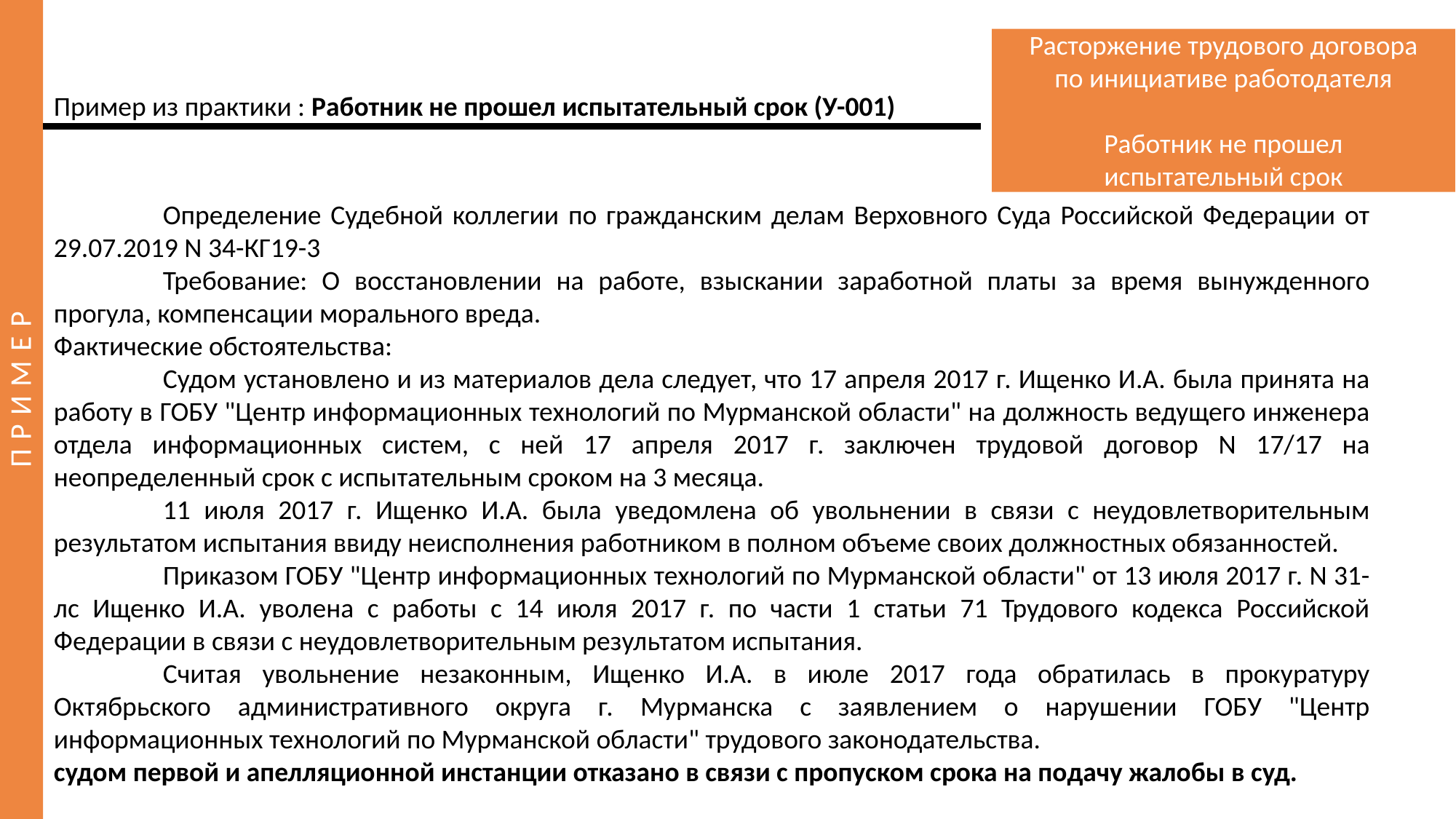

Расторжение трудового договора по инициативе работодателя

Работник не прошел испытательный срок

Пример из практики : Работник не прошел испытательный срок (У-001)
	Определение Судебной коллегии по гражданским делам Верховного Суда Российской Федерации от 29.07.2019 N 34-КГ19-3
	Требование: О восстановлении на работе, взыскании заработной платы за время вынужденного прогула, компенсации морального вреда.
Фактические обстоятельства:
	Судом установлено и из материалов дела следует, что 17 апреля 2017 г. Ищенко И.А. была принята на работу в ГОБУ "Центр информационных технологий по Мурманской области" на должность ведущего инженера отдела информационных систем, с ней 17 апреля 2017 г. заключен трудовой договор N 17/17 на неопределенный срок с испытательным сроком на 3 месяца.
	11 июля 2017 г. Ищенко И.А. была уведомлена об увольнении в связи с неудовлетворительным результатом испытания ввиду неисполнения работником в полном объеме своих должностных обязанностей.
	Приказом ГОБУ "Центр информационных технологий по Мурманской области" от 13 июля 2017 г. N 31-лс Ищенко И.А. уволена с работы с 14 июля 2017 г. по части 1 статьи 71 Трудового кодекса Российской Федерации в связи с неудовлетворительным результатом испытания.
	Считая увольнение незаконным, Ищенко И.А. в июле 2017 года обратилась в прокуратуру Октябрьского административного округа г. Мурманска с заявлением о нарушении ГОБУ "Центр информационных технологий по Мурманской области" трудового законодательства.
судом первой и апелляционной инстанции отказано в связи с пропуском срока на подачу жалобы в суд.

ПРИМЕР